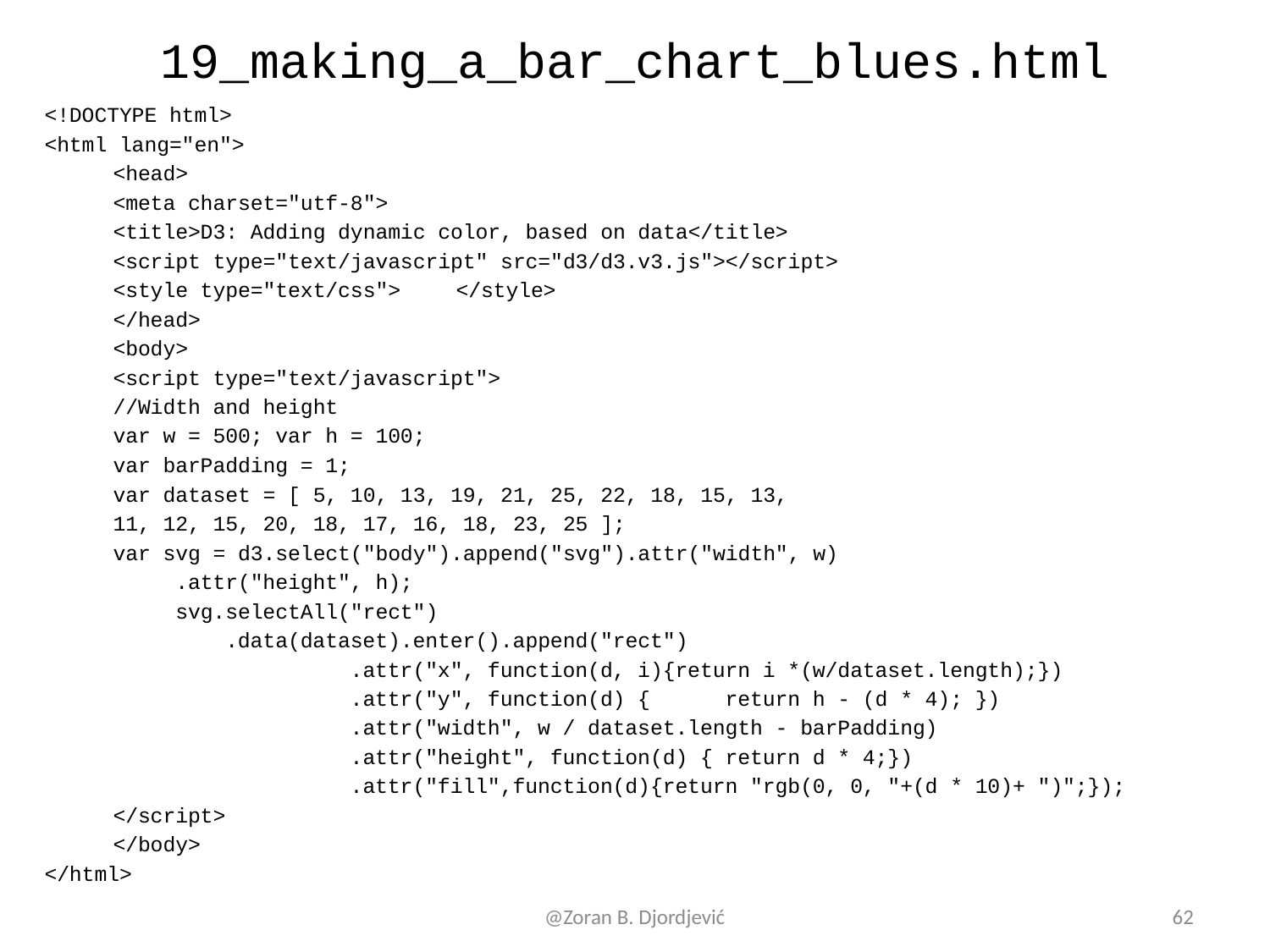

# 19_making_a_bar_chart_blues.html
<!DOCTYPE html>
<html lang="en">
	<head>
		<meta charset="utf-8">
		<title>D3: Adding dynamic color, based on data</title>
		<script type="text/javascript" src="d3/d3.v3.js"></script>
		<style type="text/css">	</style>
	</head>
	<body>
		<script type="text/javascript">
		//Width and height
		var w = 500; var h = 100;
		var barPadding = 1;
		var dataset = [ 5, 10, 13, 19, 21, 25, 22, 18, 15, 13,
		11, 12, 15, 20, 18, 17, 16, 18, 23, 25 ];
		var svg = d3.select("body").append("svg").attr("width", w)
		     .attr("height", h);
		     svg.selectAll("rect")
		         .data(dataset).enter().append("rect")
	                   .attr("x", function(d, i){return i *(w/dataset.length);})
	                   .attr("y", function(d) {      return h - (d * 4); })
	                   .attr("width", w / dataset.length - barPadding)
	                   .attr("height", function(d) { return d * 4;})
	                   .attr("fill",function(d){return "rgb(0, 0, "+(d * 10)+ ")";});
		</script>
	</body>
</html>

@Zoran B. Djordjević
62